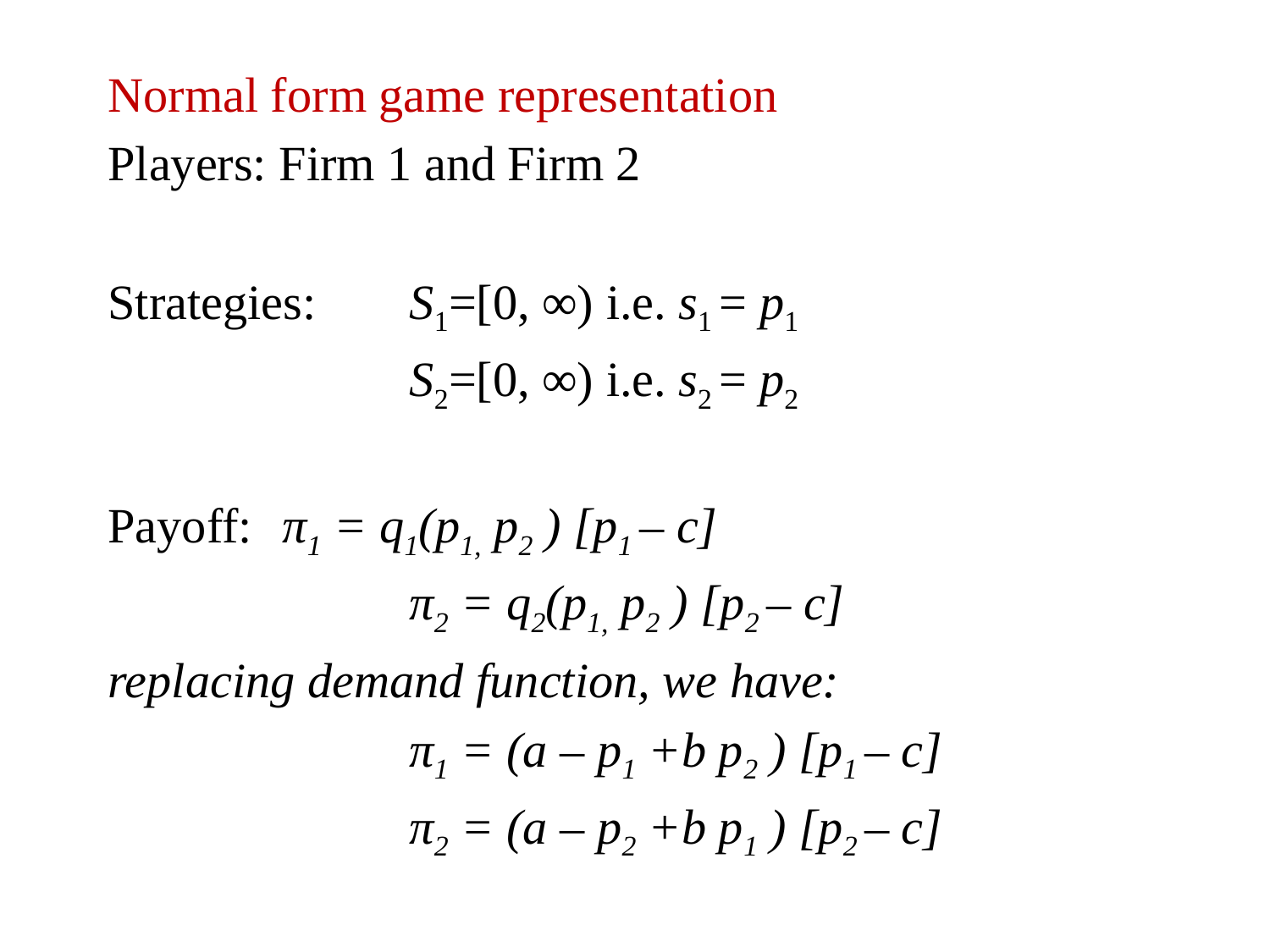

Normal form game representation
Players: Firm 1 and Firm 2

Strategies: 	S1=[0, ∞) i.e. s1 = p1
			S2=[0, ∞) i.e. s2 = p2

Payoff: 	π1 = q1(p1, p2 ) [p1 – c]
			π2 = q2(p1, p2 ) [p2 – c]
replacing demand function, we have:
                  	π1 = (a – p1 +b p2 ) [p1 – c]
			π2 = (a – p2 +b p1 ) [p2 – c]